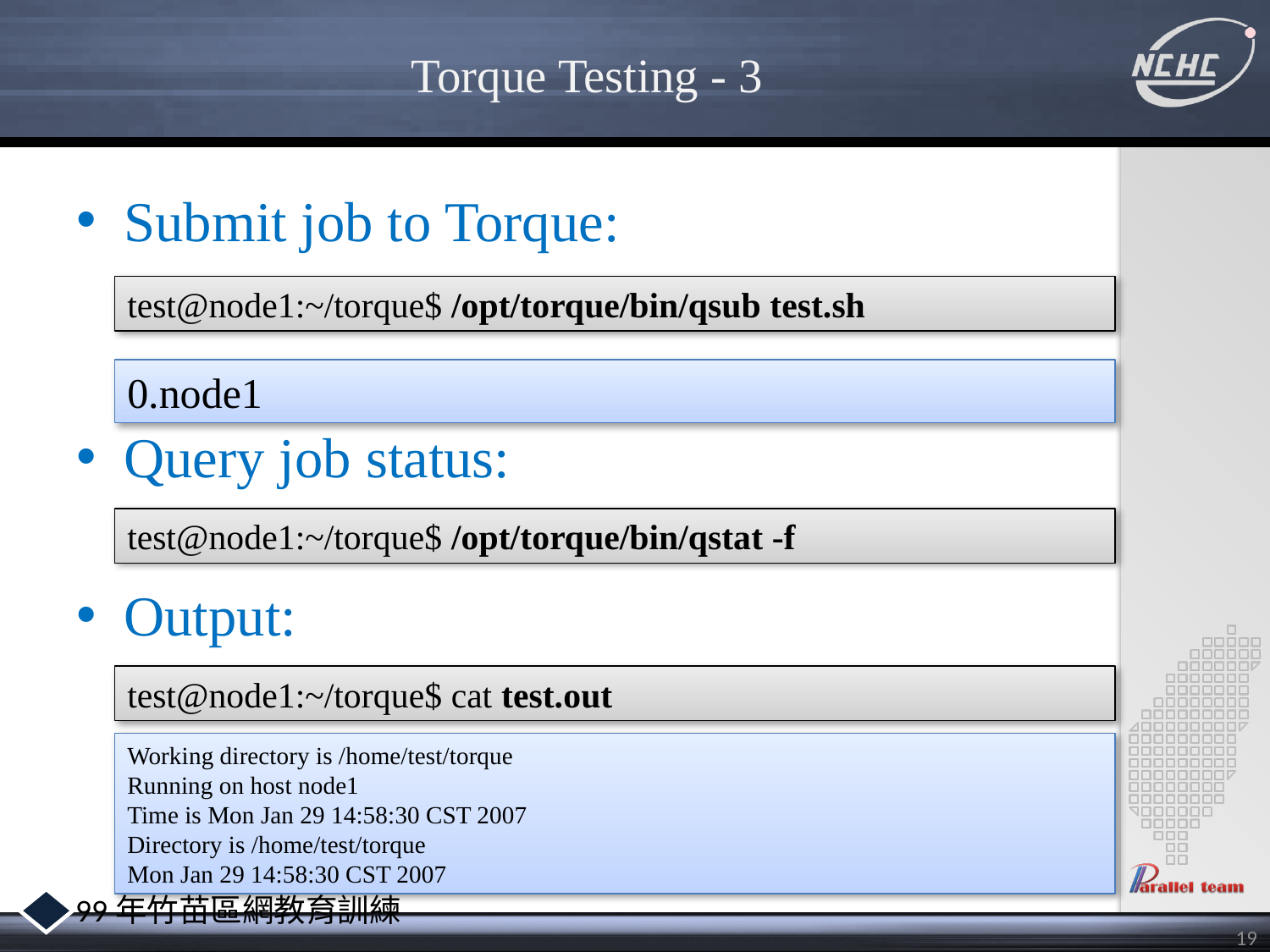

# Torque Testing - 3
Submit job to Torque:

Query job status:

Output:

test@node1:~/torque$ /opt/torque/bin/qsub test.sh
0.node1
test@node1:~/torque$ /opt/torque/bin/qstat -f
test@node1:~/torque$ cat test.out
Working directory is /home/test/torque
Running on host node1
Time is Mon Jan 29 14:58:30 CST 2007
Directory is /home/test/torque
Mon Jan 29 14:58:30 CST 2007
19